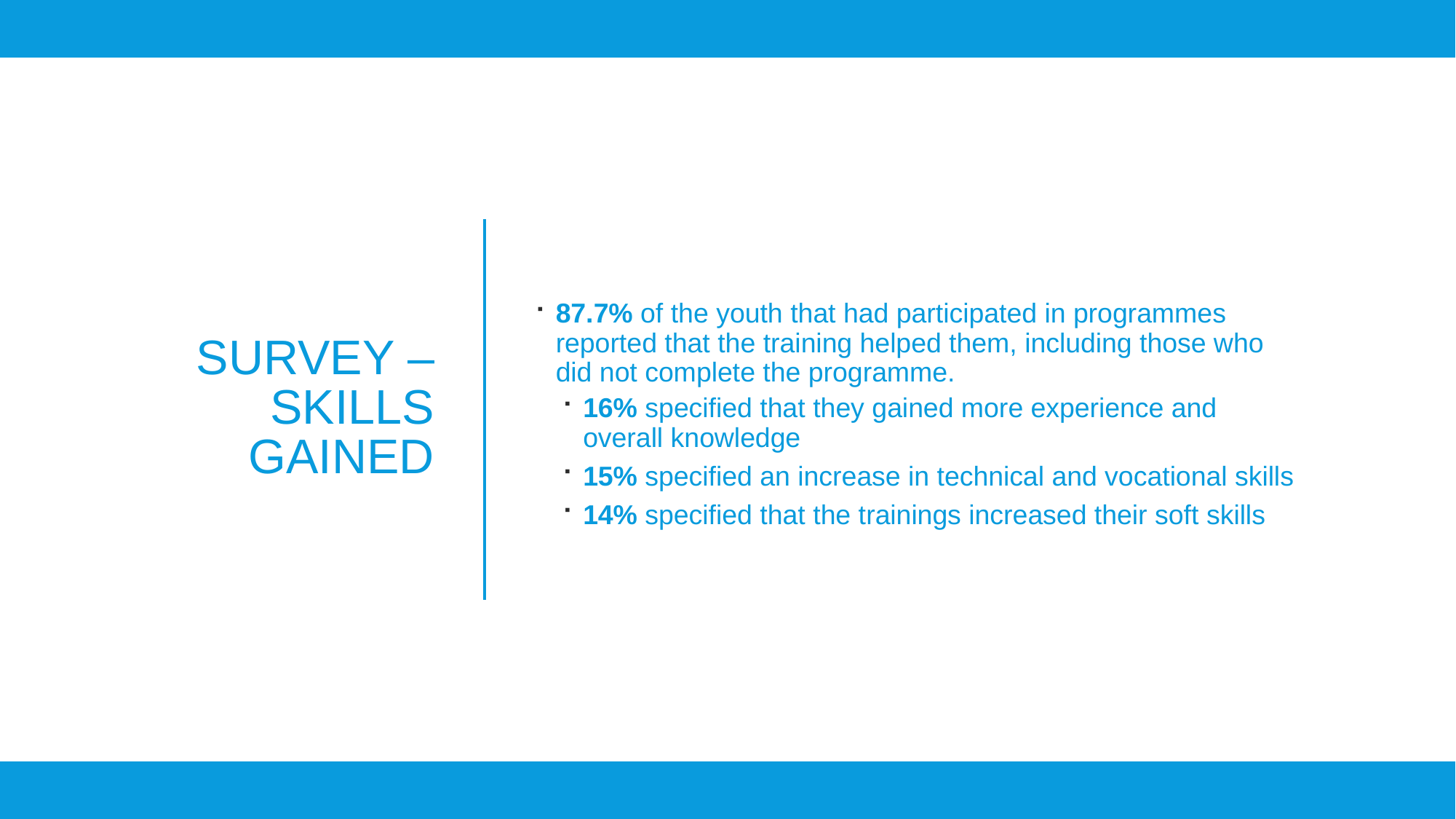

87.7% of the youth that had participated in programmes reported that the training helped them, including those who did not complete the programme.
16% specified that they gained more experience and overall knowledge
15% specified an increase in technical and vocational skills
14% specified that the trainings increased their soft skills

# Survey – skills gained